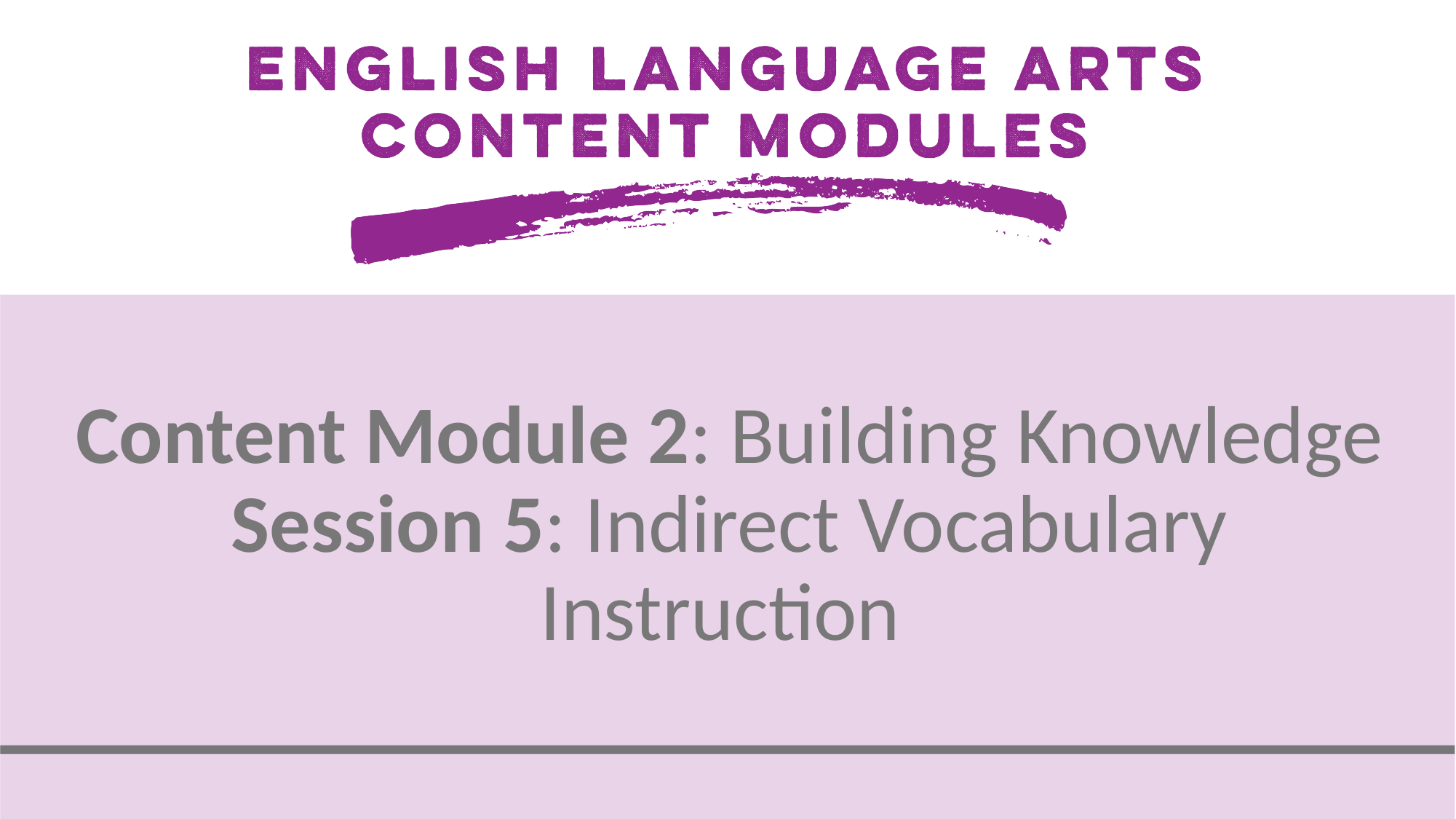

# Content Module 2: Building Knowledge Session 5: Indirect Vocabulary Instruction